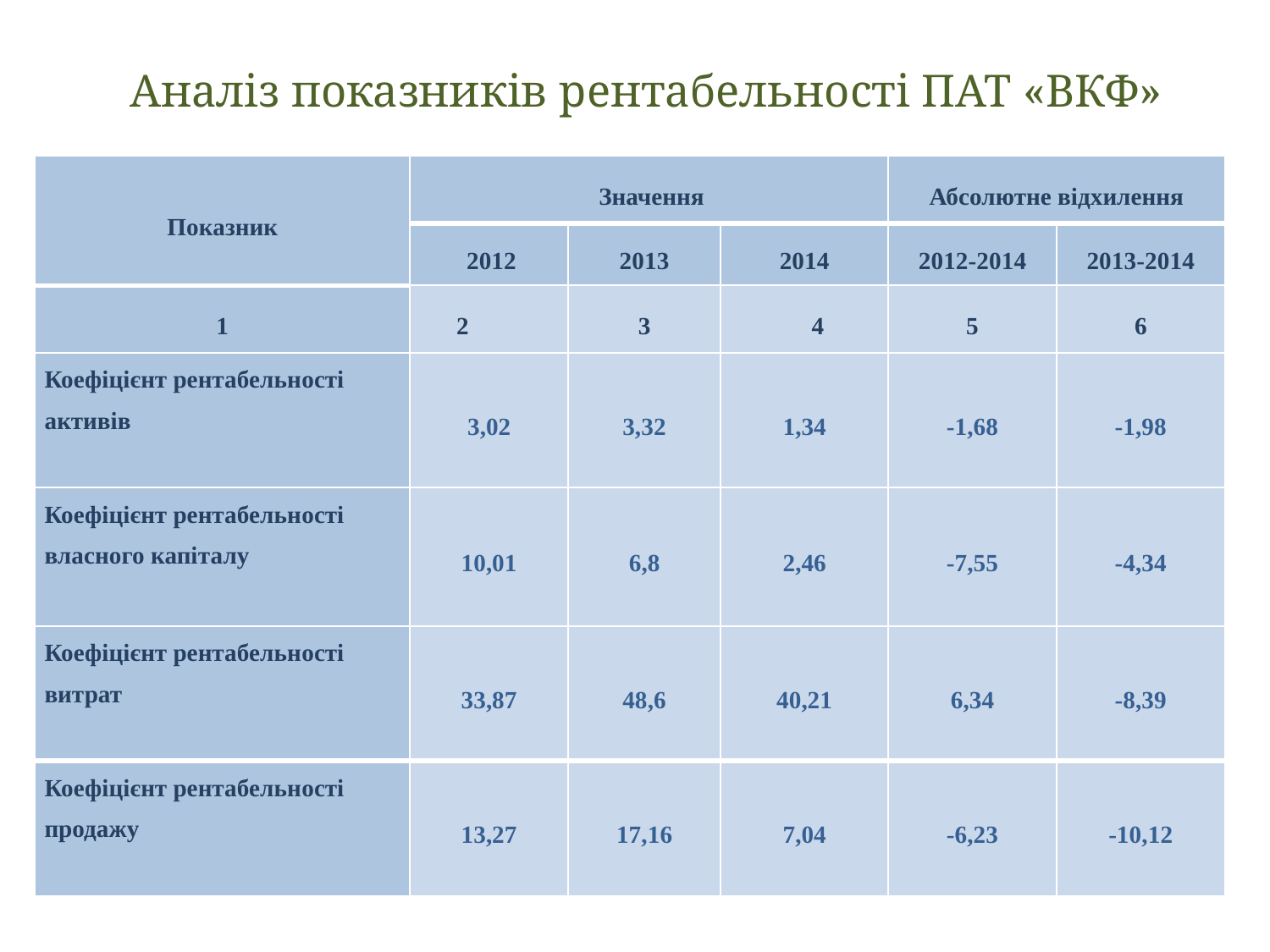

# Аналіз показників рентабельності ПАТ «ВКФ»
| Показник | Значення |  |  | Абсолютне відхилення |  |
| --- | --- | --- | --- | --- | --- |
|  | 2012 | 2013 | 2014 | 2012-2014 | 2013-2014 |
| 1 | 2 | 3 | 4 | 5 | 6 |
| Коефіцієнт рентабельності активів | 3,02 | 3,32 | 1,34 | -1,68 | -1,98 |
| Коефіцієнт рентабельності власного капіталу | 10,01 | 6,8 | 2,46 | -7,55 | -4,34 |
| Коефіцієнт рентабельності витрат | 33,87 | 48,6 | 40,21 | 6,34 | -8,39 |
| Коефіцієнт рентабельності продажу | 13,27 | 17,16 | 7,04 | -6,23 | -10,12 |